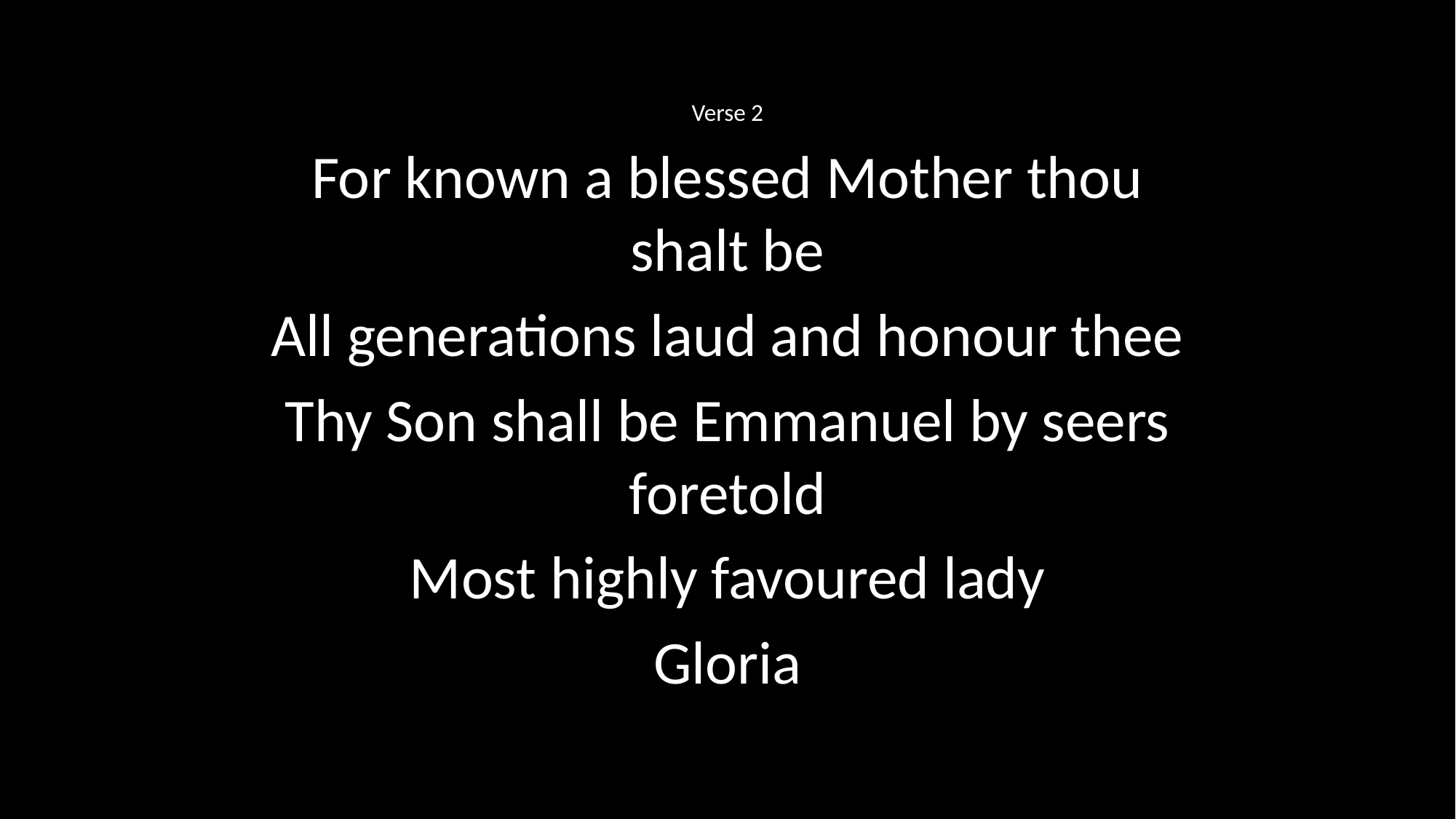

Verse 2
For known a blessed Mother thou shalt be
All generations laud and honour thee
Thy Son shall be Emmanuel by seers foretold
Most highly favoured lady
Gloria